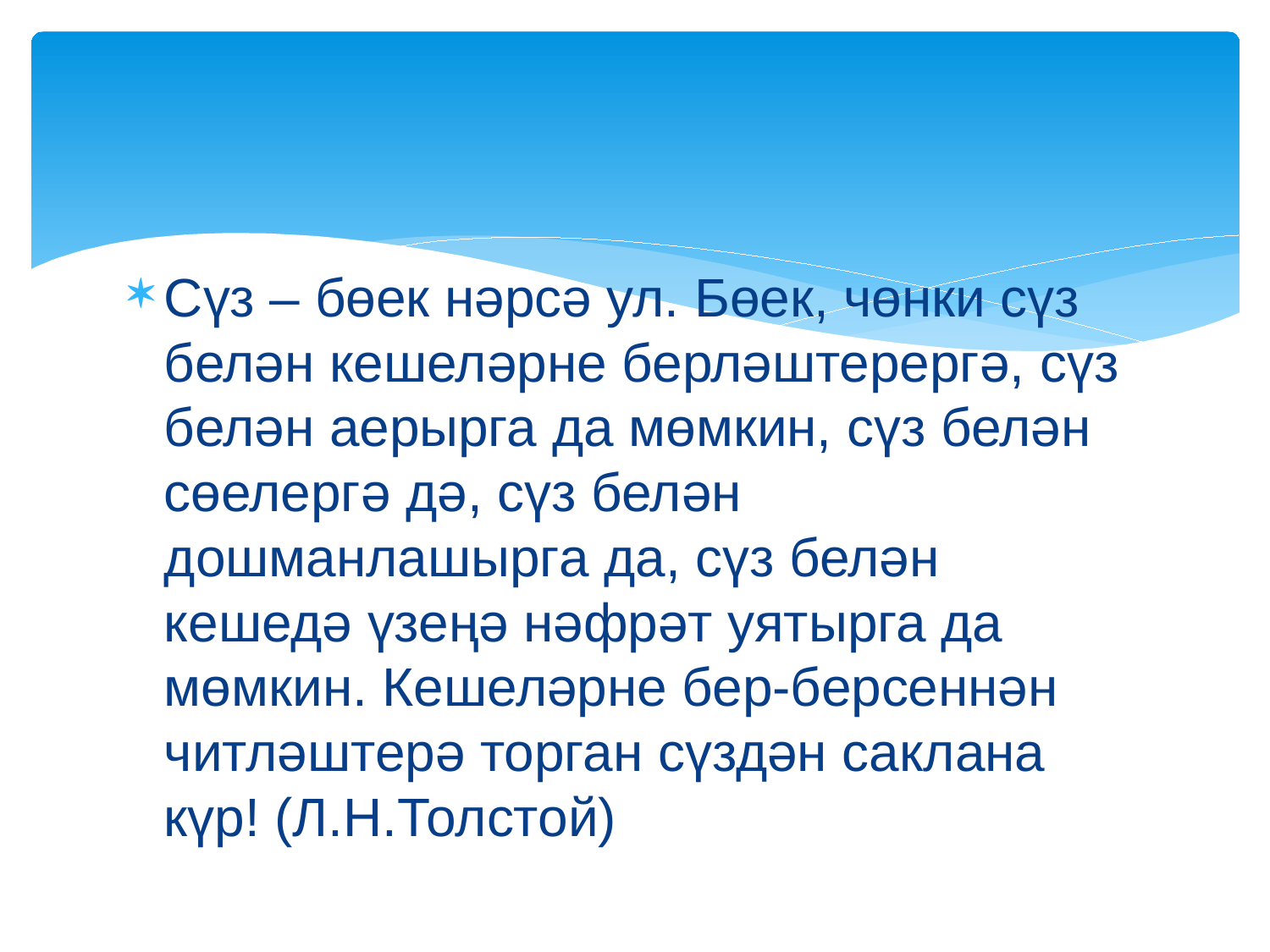

#
Сүз – бөек нәрсә ул. Бөек, чөнки сүз белән кешеләрне берләштерергә, сүз белән аерырга да мөмкин, сүз белән сөелергә дә, сүз белән дошманлашырга да, сүз белән кешедә үзеңә нәфрәт уятырга да мөмкин. Кешеләрне бер-берсеннән читләштерә торган сүздән саклана күр! (Л.Н.Толстой)